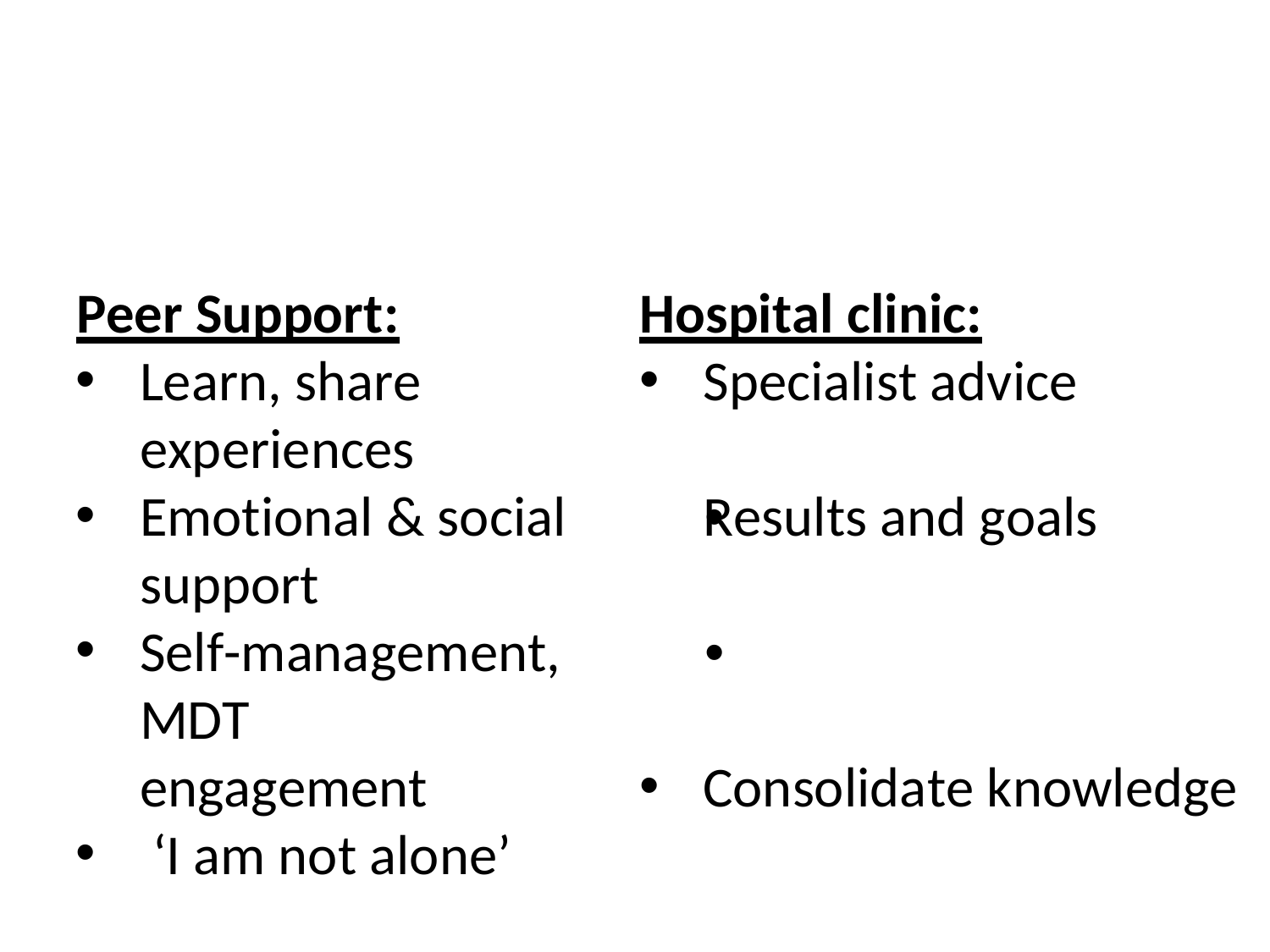

Peer Support:
Hospital clinic:
Learn, share
experiences
Emotional & social	•
support
Self-management,	•	MDT
engagement
‘I am not alone’
Specialist advice
Results and goals
Consolidate knowledge